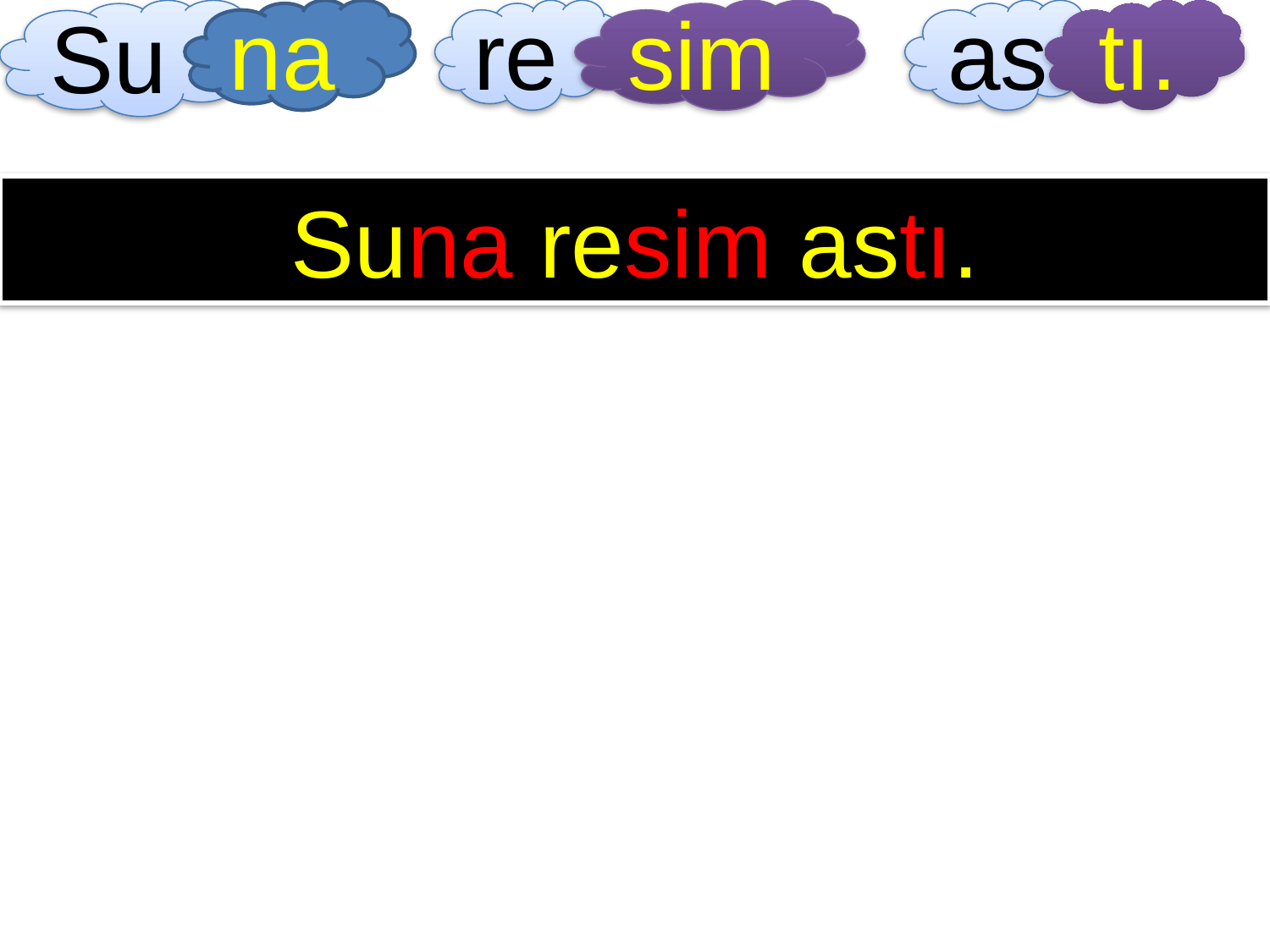

Su
na
re
sim
as
tı.
Suna resim astı.